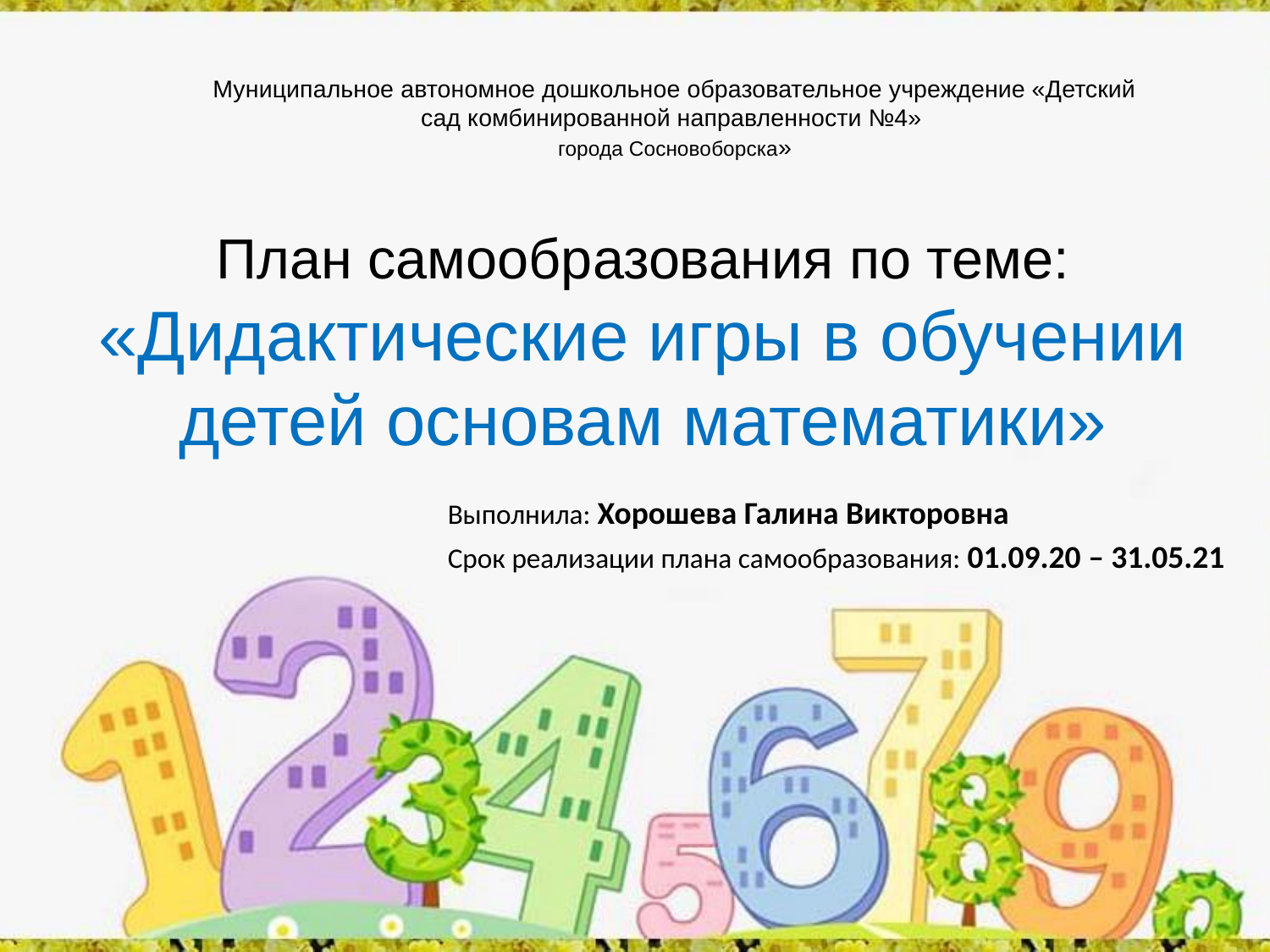

# Муниципальное автономное дошкольное образовательное учреждение «Детский сад комбинированной направленности №4» города Сосновоборска»
План самообразования по теме:
«Дидактические игры в обучении детей основам математики»
Выполнила: Хорошева Галина Викторовна
Срок реализации плана самообразования: 01.09.20 – 31.05.21